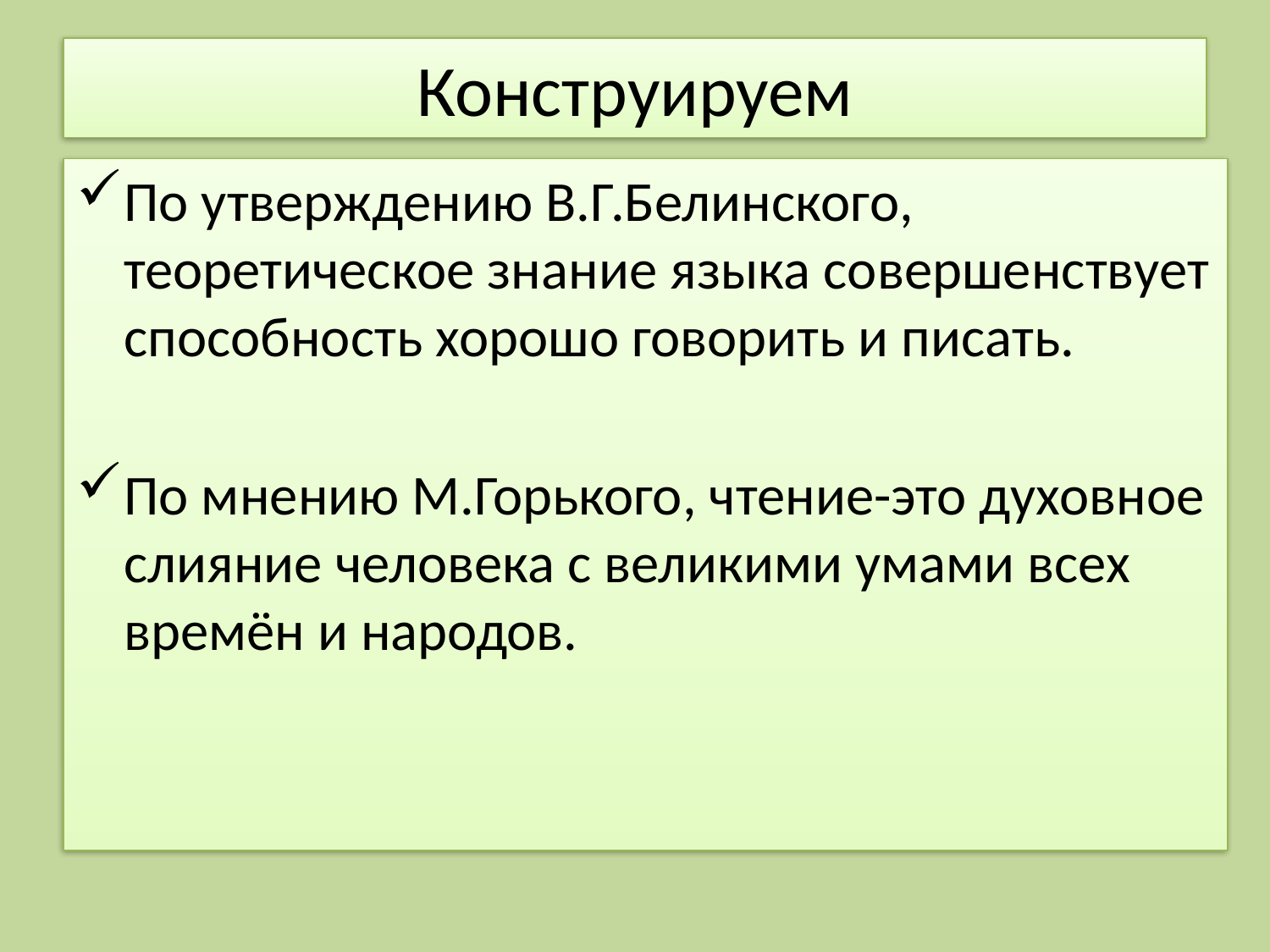

# Конструируем
По утверждению В.Г.Белинского, теоретическое знание языка совершенствует способность хорошо говорить и писать.

По мнению М.Горького, чтение-это духовное слияние человека с великими умами всех времён и народов.